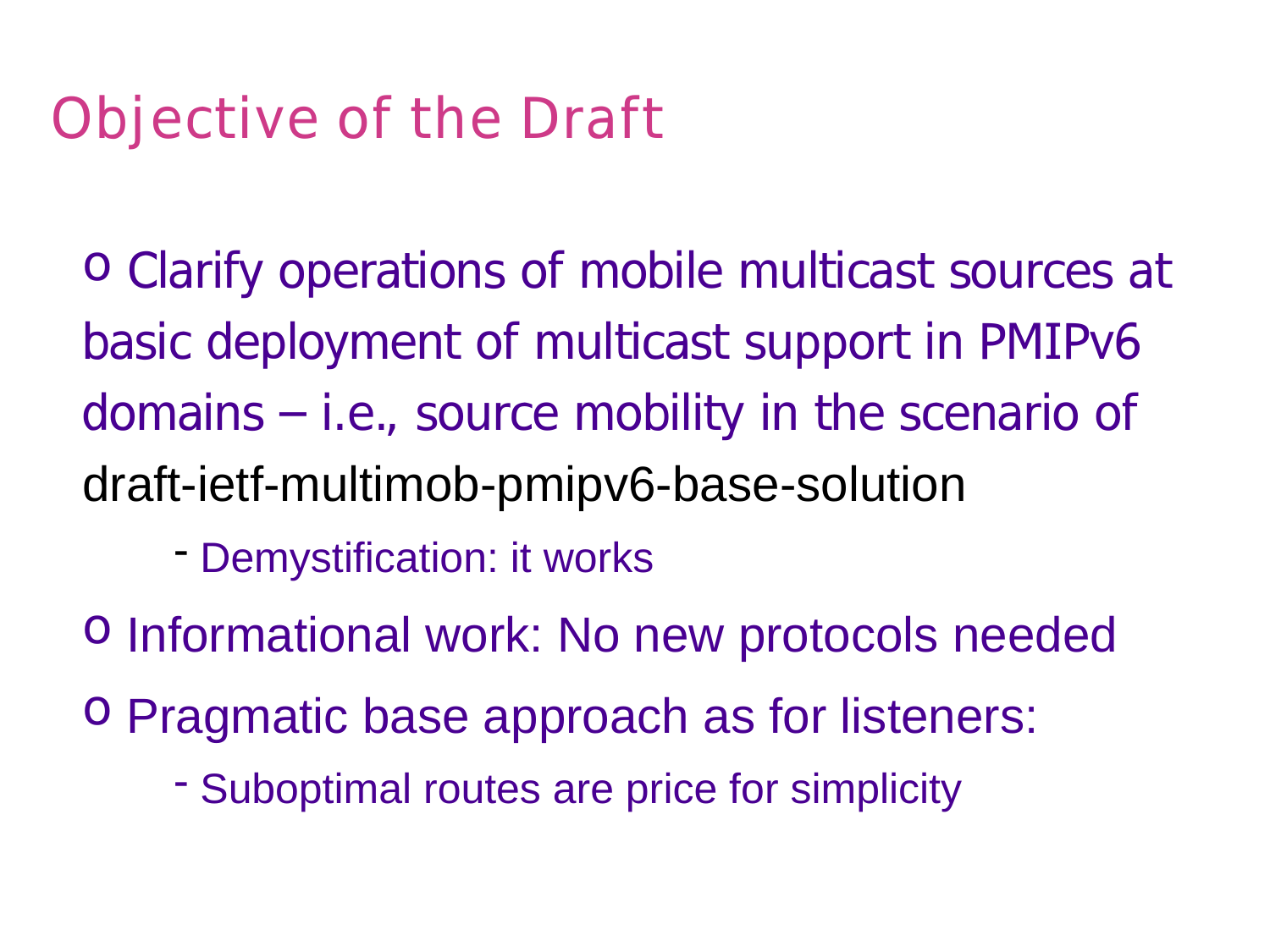

# Objective of the Draft
 Clarify operations of mobile multicast sources at basic deployment of multicast support in PMIPv6 domains – i.e., source mobility in the scenario of draft-ietf-multimob-pmipv6-base-solution
 Demystification: it works
 Informational work: No new protocols needed
 Pragmatic base approach as for listeners:
 Suboptimal routes are price for simplicity